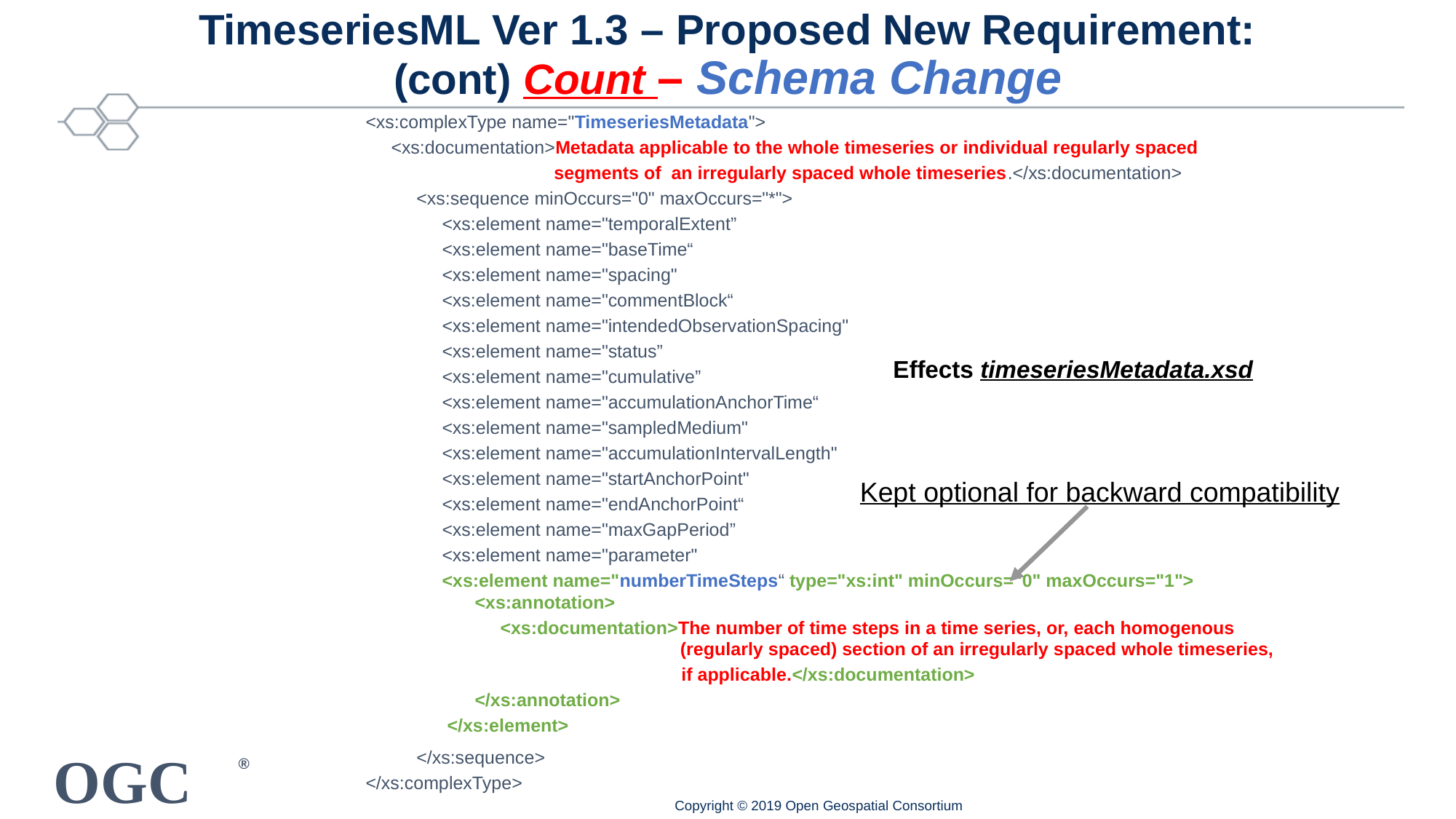

# TimeseriesML Ver 1.3 – Proposed New Requirement: (cont) Count – Schema Change

<xs:complexType name="TimeseriesMetadata">
     <xs:documentation>Metadata applicable to the whole timeseries or individual regularly spaced
                                     segments of  an irregularly spaced whole timeseries.</xs:documentation>
          <xs:sequence minOccurs="0" maxOccurs="*">
               <xs:element name="temporalExtent”
               <xs:element name="baseTime“
               <xs:element name="spacing"
               <xs:element name="commentBlock“
               <xs:element name="intendedObservationSpacing"
               <xs:element name="status”
               <xs:element name="cumulative”
               <xs:element name="accumulationAnchorTime“
               <xs:element name="sampledMedium"
               <xs:element name="accumulationIntervalLength"
               <xs:element name="startAnchorPoint"
               <xs:element name="endAnchorPoint“
               <xs:element name="maxGapPeriod”
               <xs:element name="parameter"
               <xs:element name="numberTimeSteps“ type="xs:int" minOccurs="0" maxOccurs="1"> 		<xs:annotation>
	     <xs:documentation>The number of time steps in a time series, or, each homogenous
                                                              (regularly spaced) section of an irregularly spaced whole timeseries,
                                                              if applicable.</xs:documentation>
	</xs:annotation>
                </xs:element>

          </xs:sequence>
</xs:complexType>

Effects timeseriesMetadata.xsd
Kept optional for backward compatibility
Copyright © 2019 Open Geospatial Consortium